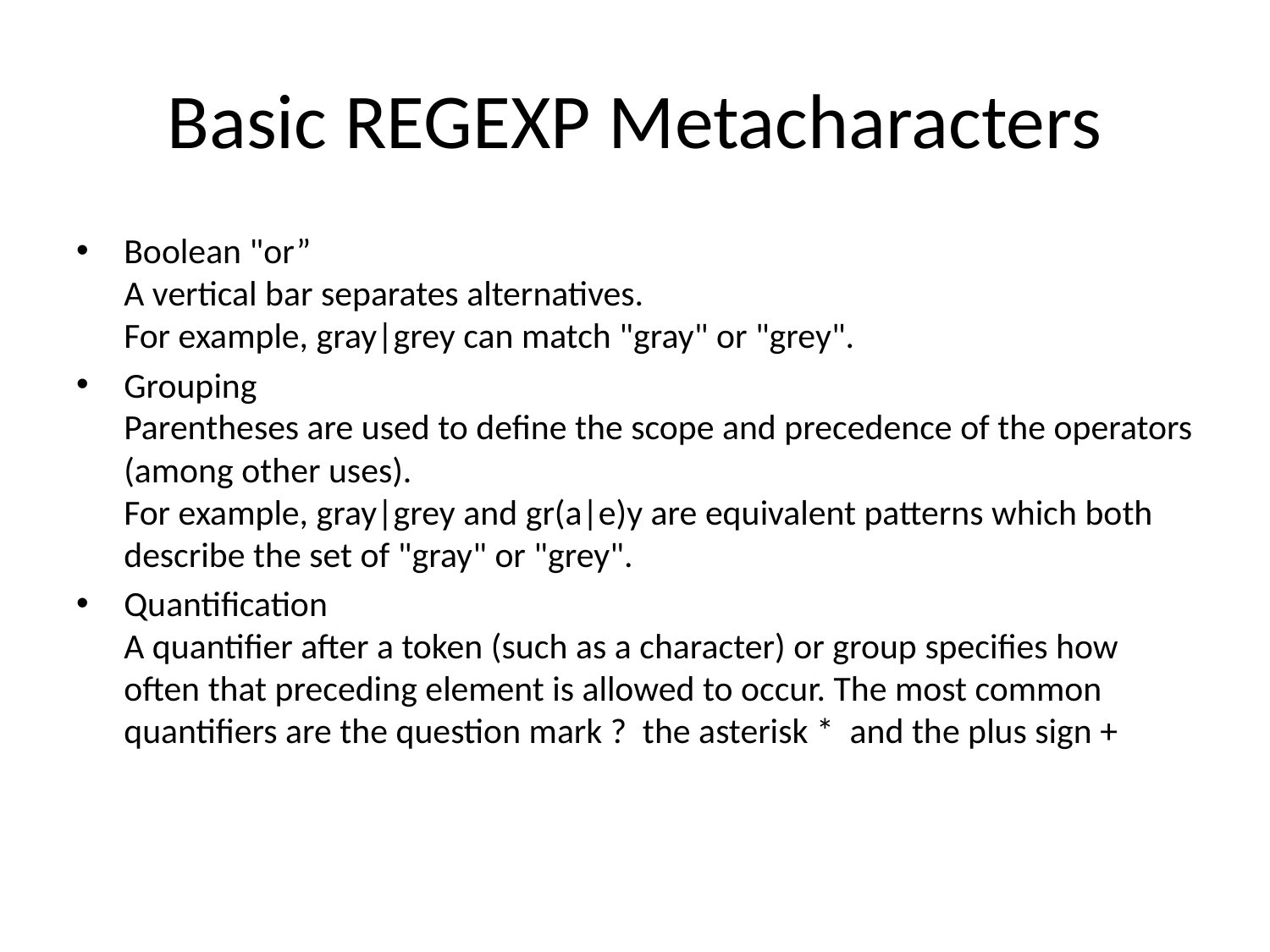

# Basic REGEXP Metacharacters
Boolean "or”
A vertical bar separates alternatives.
For example, gray|grey can match "gray" or "grey".
Grouping
Parentheses are used to define the scope and precedence of the operators (among other uses).
For example, gray|grey and gr(a|e)y are equivalent patterns which both describe the set of "gray" or "grey".
Quantification
A quantifier after a token (such as a character) or group specifies how often that preceding element is allowed to occur. The most common quantifiers are the question mark ?  the asterisk *  and the plus sign +